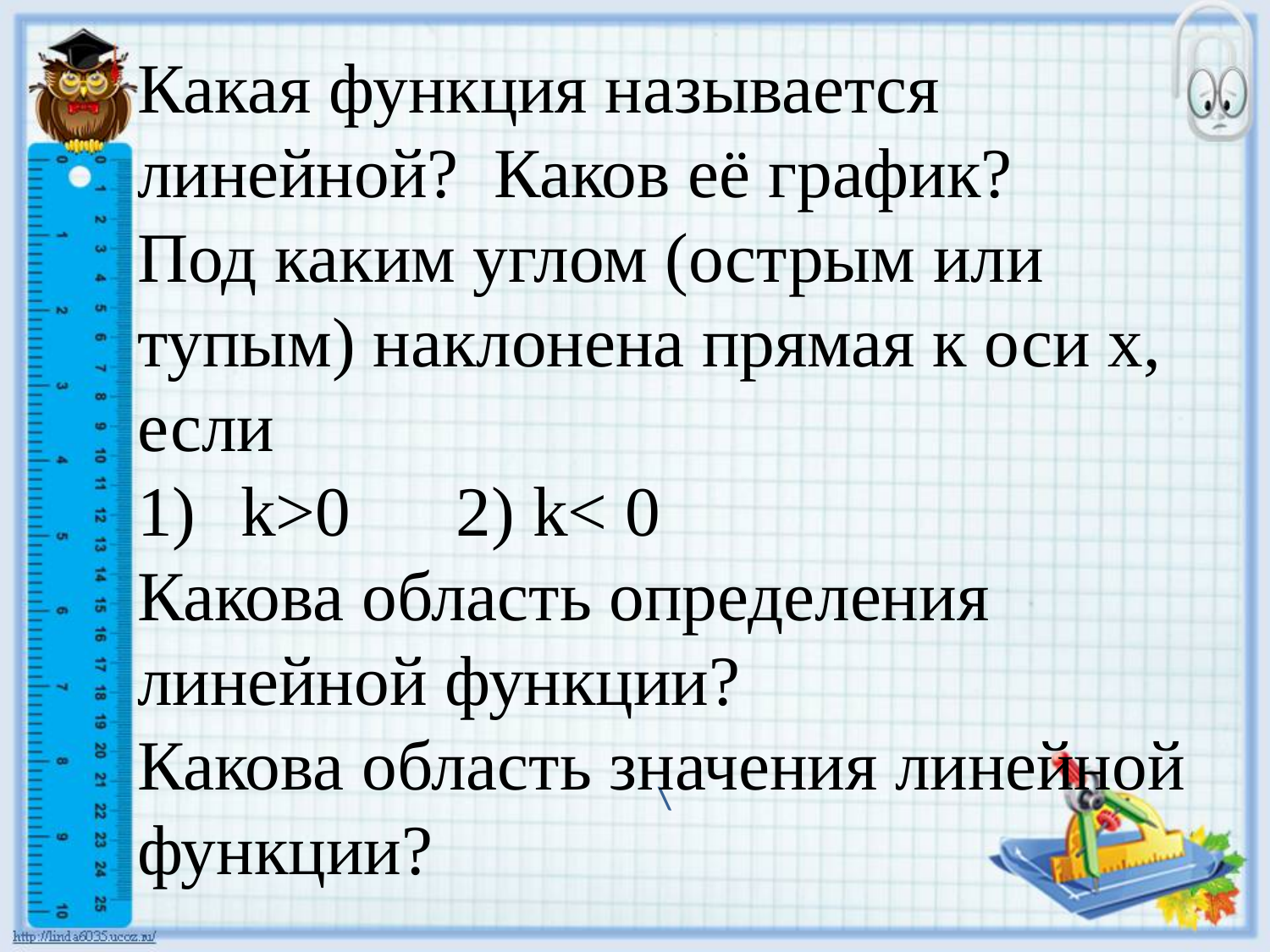

Какая функция называется линейной?  Каков её график?
Под каким углом (острым или тупым) наклонена прямая к оси х, если
k˃0      2) k˂ 0
Какова область определения линейной функции?
Какова область значения линейной функции?

\